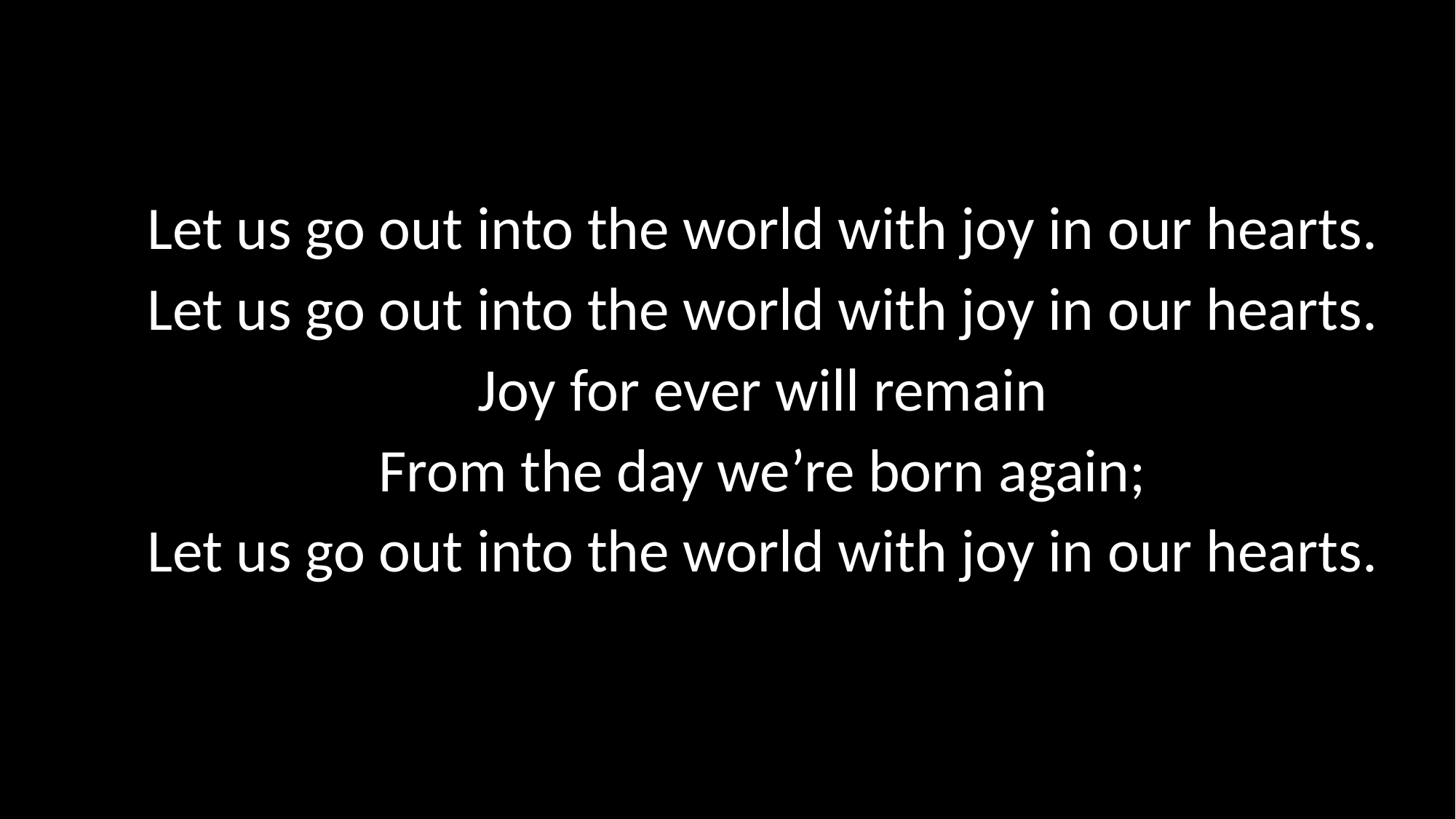

Let us go out into the world with joy in our hearts.
Let us go out into the world with joy in our hearts.
Joy for ever will remain
From the day we’re born again;
Let us go out into the world with joy in our hearts.